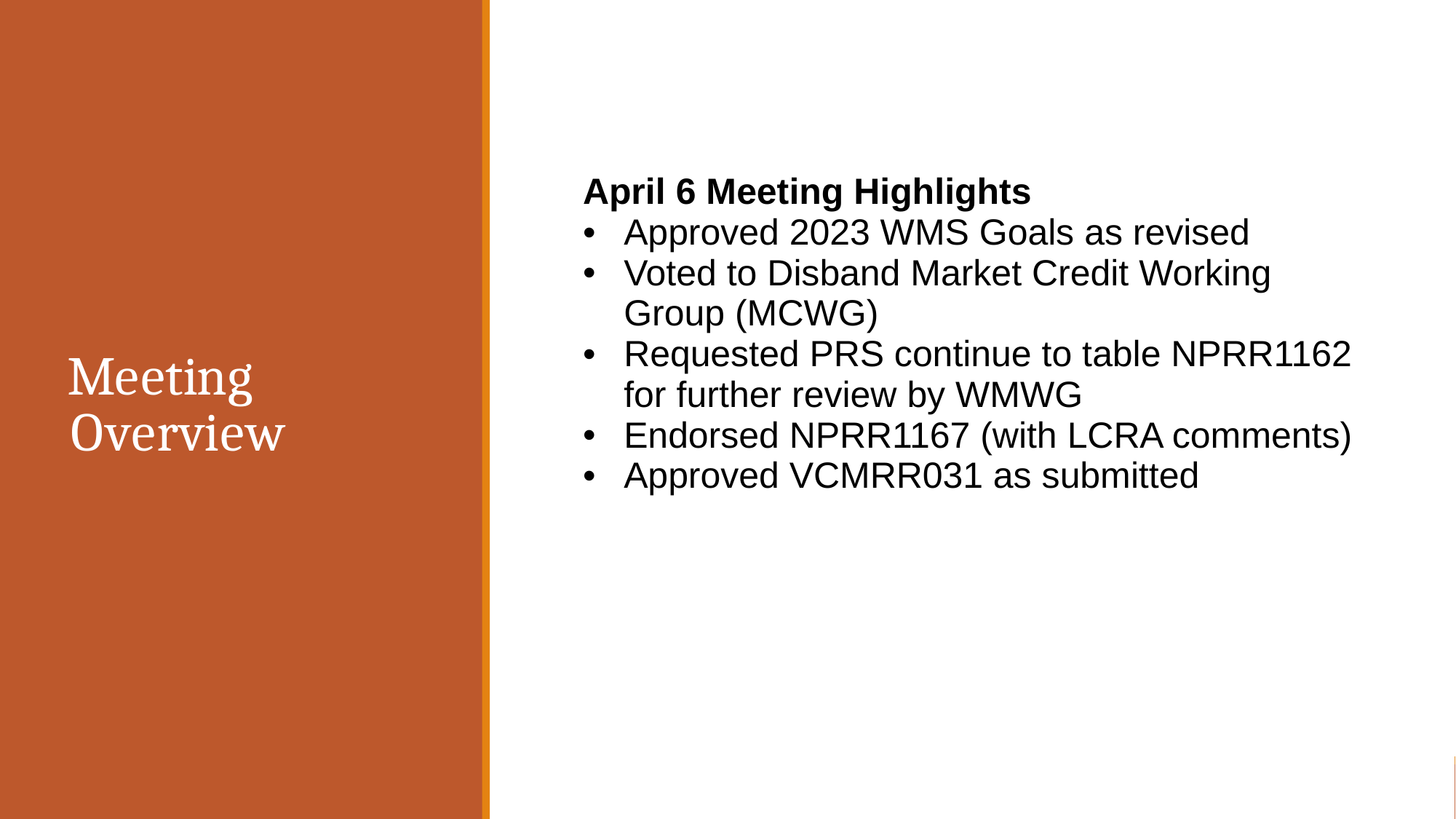

# Meeting Overview
| April 6 Meeting Highlights Approved 2023 WMS Goals as revised Voted to Disband Market Credit Working Group (MCWG) Requested PRS continue to table NPRR1162 for further review by WMWG Endorsed NPRR1167 (with LCRA comments) Approved VCMRR031 as submitted |
| --- |